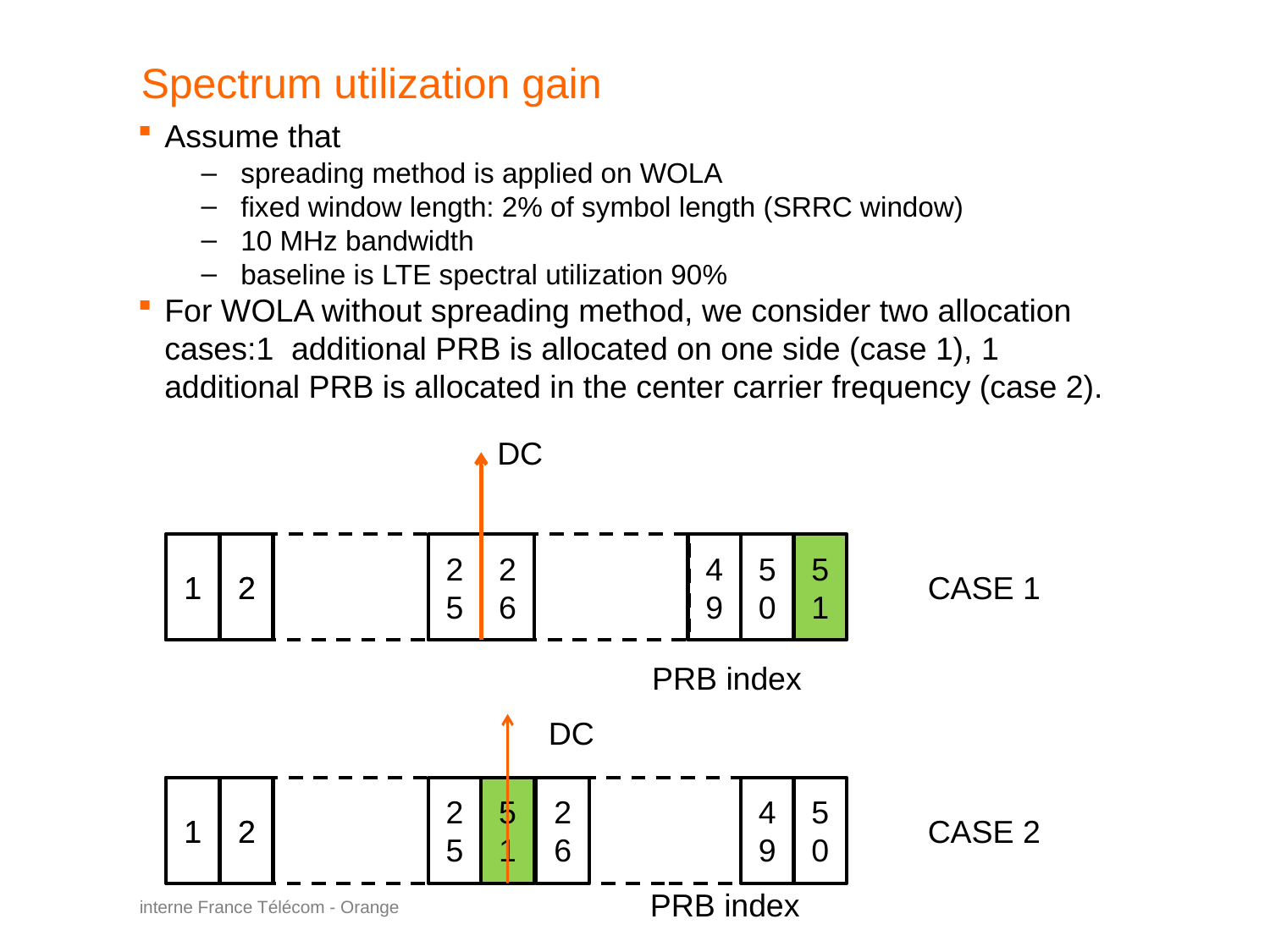

# Spectrum utilization gain
Assume that
spreading method is applied on WOLA
fixed window length: 2% of symbol length (SRRC window)
10 MHz bandwidth
baseline is LTE spectral utilization 90%
For WOLA without spreading method, we consider two allocation cases:1  additional PRB is allocated on one side (case 1), 1 additional PRB is allocated in the center carrier frequency (case 2).

DC
1
1
2
2

25
26

49
50
51
CASE 1
PRB index
DC
1
1
2
2

25
51
26

49
50
CASE 2
PRB index